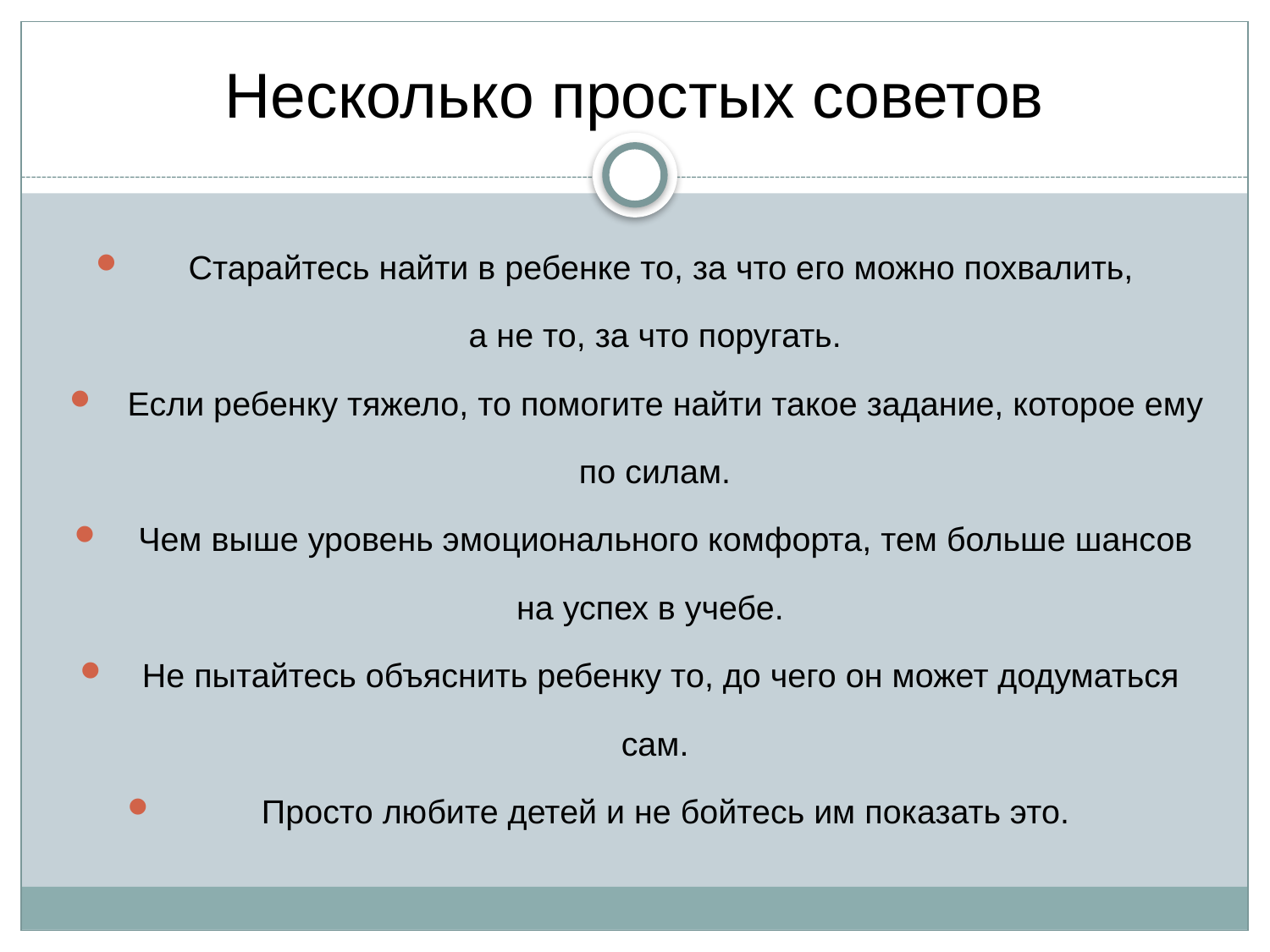

# Несколько простых советов
 Старайтесь найти в ребенке то, за что его можно похвалить,
а не то, за что поругать.
 Если ребенку тяжело, то помогите найти такое задание, которое ему по силам.
 Чем выше уровень эмоционального комфорта, тем больше шансов на успех в учебе.
Не пытайтесь объяснить ребенку то, до чего он может додуматься сам.
 Просто любите детей и не бойтесь им показать это.